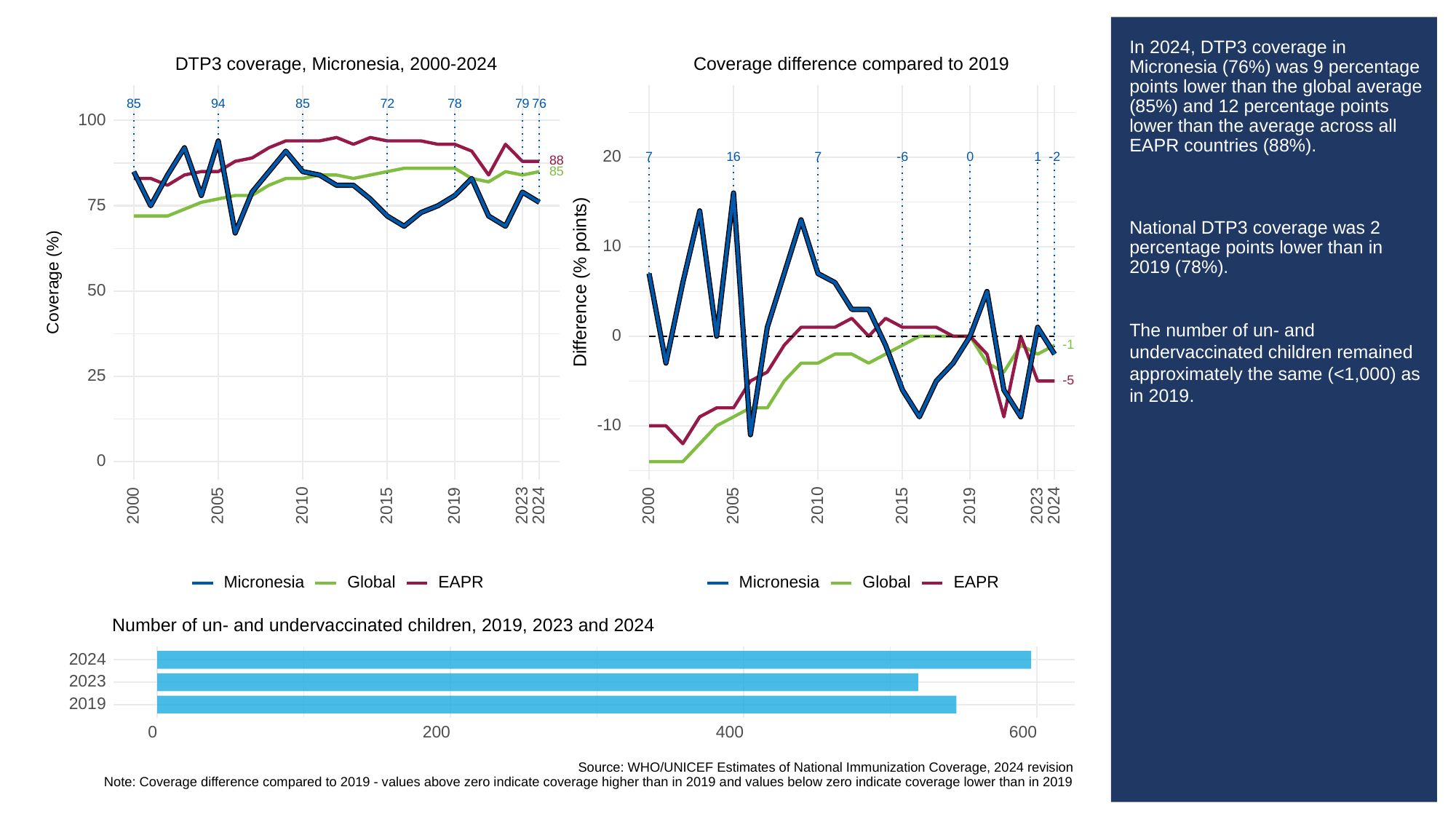

# In 2024, DTP3 coverage in Micronesia (76%) was 9 percentage points lower than the global average (85%) and 12 percentage points lower than the average across all EAPR countries (88%).

National DTP3 coverage was 2 percentage points lower than in 2019 (78%).

The number of un- and undervaccinated children remained approximately the same (<1,000) as in 2019.

Coverage difference compared to 2019
DTP3 coverage, Micronesia, 2000-2024

85
94
85
78
79
76
72

100

20
16
-6
0
1
-2
7
7
88

85

75

10

Difference (% points)
Coverage (%)
50

0

-1
25

-5

-10

0

2023
2023
2000
2005
2010
2015
2019
2024
2000
2005
2010
2015
2019
2024
Global
Global
Micronesia
Micronesia
EAPR
EAPR

Number of un- and undervaccinated children, 2019, 2023 and 2024

2024

2023

2019

0
200
400
600
Source: WHO/UNICEF Estimates of National Immunization Coverage, 2024 revision
Note: Coverage difference compared to 2019 - values above zero indicate coverage higher than in 2019 and values below zero indicate coverage lower than in 2019